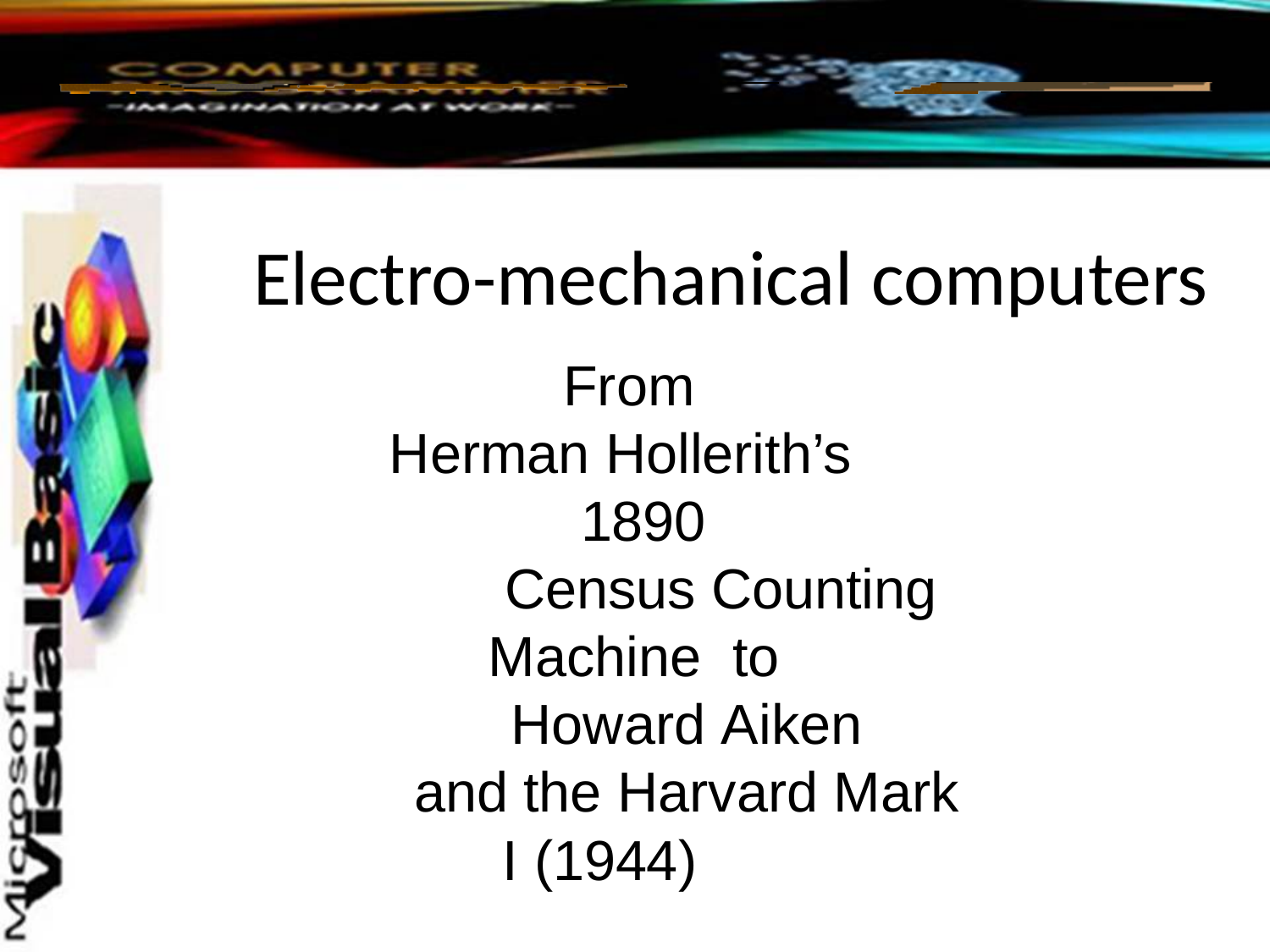

# Electro-mechanical computers
From  Herman Hollerith’s
1890
Census Counting Machine  to
Howard Aiken
and the Harvard Mark I (1944)